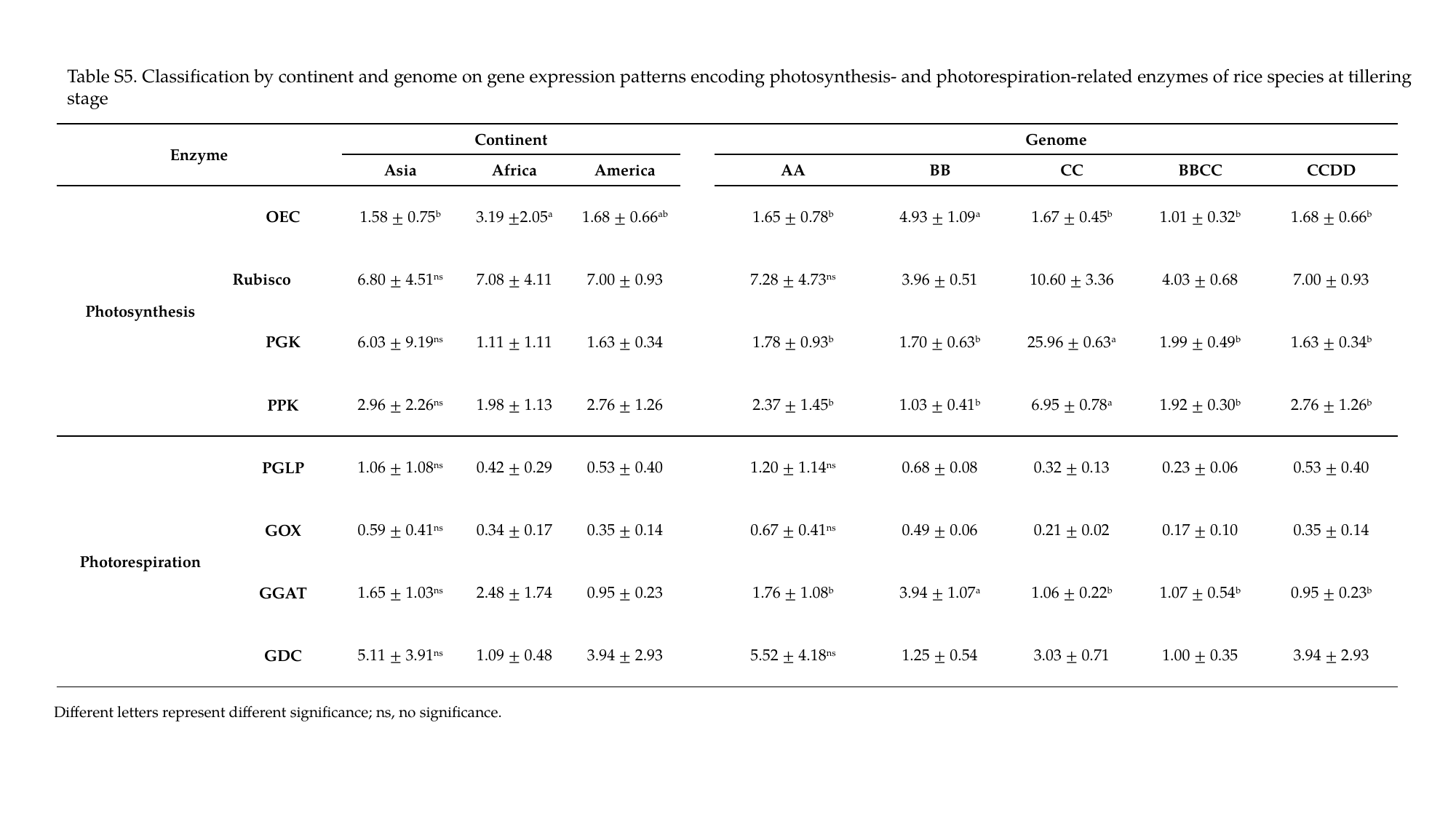

Table S5. Classification by continent and genome on gene expression patterns encoding photosynthesis- and photorespiration-related enzymes of rice species at tillering stage
| Enzyme |  | Continent |  |  |  | Genome |  |  |  |  |
| --- | --- | --- | --- | --- | --- | --- | --- | --- | --- | --- |
|  |  | Asia | Africa | America |  | AA | BB | CC | BBCC | CCDD |
| Photosynthesis | OEC | 1.58 ± 0.75b | 3.19 ±2.05a | 1.68 ± 0.66ab |  | 1.65 ± 0.78b | 4.93 ± 1.09a | 1.67 ± 0.45b | 1.01 ± 0.32b | 1.68 ± 0.66b |
|  | Rubisco | 6.80 ± 4.51ns | 7.08 ± 4.11 | 7.00 ± 0.93 |  | 7.28 ± 4.73ns | 3.96 ± 0.51 | 10.60 ± 3.36 | 4.03 ± 0.68 | 7.00 ± 0.93 |
|  | PGK | 6.03 ± 9.19ns | 1.11 ± 1.11 | 1.63 ± 0.34 |  | 1.78 ± 0.93b | 1.70 ± 0.63b | 25.96 ± 0.63a | 1.99 ± 0.49b | 1.63 ± 0.34b |
|  | PPK | 2.96 ± 2.26ns | 1.98 ± 1.13 | 2.76 ± 1.26 |  | 2.37 ± 1.45b | 1.03 ± 0.41b | 6.95 ± 0.78a | 1.92 ± 0.30b | 2.76 ± 1.26b |
| Photorespiration | PGLP | 1.06 ± 1.08ns | 0.42 ± 0.29 | 0.53 ± 0.40 |  | 1.20 ± 1.14ns | 0.68 ± 0.08 | 0.32 ± 0.13 | 0.23 ± 0.06 | 0.53 ± 0.40 |
|  | GOX | 0.59 ± 0.41ns | 0.34 ± 0.17 | 0.35 ± 0.14 |  | 0.67 ± 0.41ns | 0.49 ± 0.06 | 0.21 ± 0.02 | 0.17 ± 0.10 | 0.35 ± 0.14 |
|  | GGAT | 1.65 ± 1.03ns | 2.48 ± 1.74 | 0.95 ± 0.23 |  | 1.76 ± 1.08b | 3.94 ± 1.07a | 1.06 ± 0.22b | 1.07 ± 0.54b | 0.95 ± 0.23b |
|  | GDC | 5.11 ± 3.91ns | 1.09 ± 0.48 | 3.94 ± 2.93 |  | 5.52 ± 4.18ns | 1.25 ± 0.54 | 3.03 ± 0.71 | 1.00 ± 0.35 | 3.94 ± 2.93 |
Different letters represent different significance; ns, no significance.